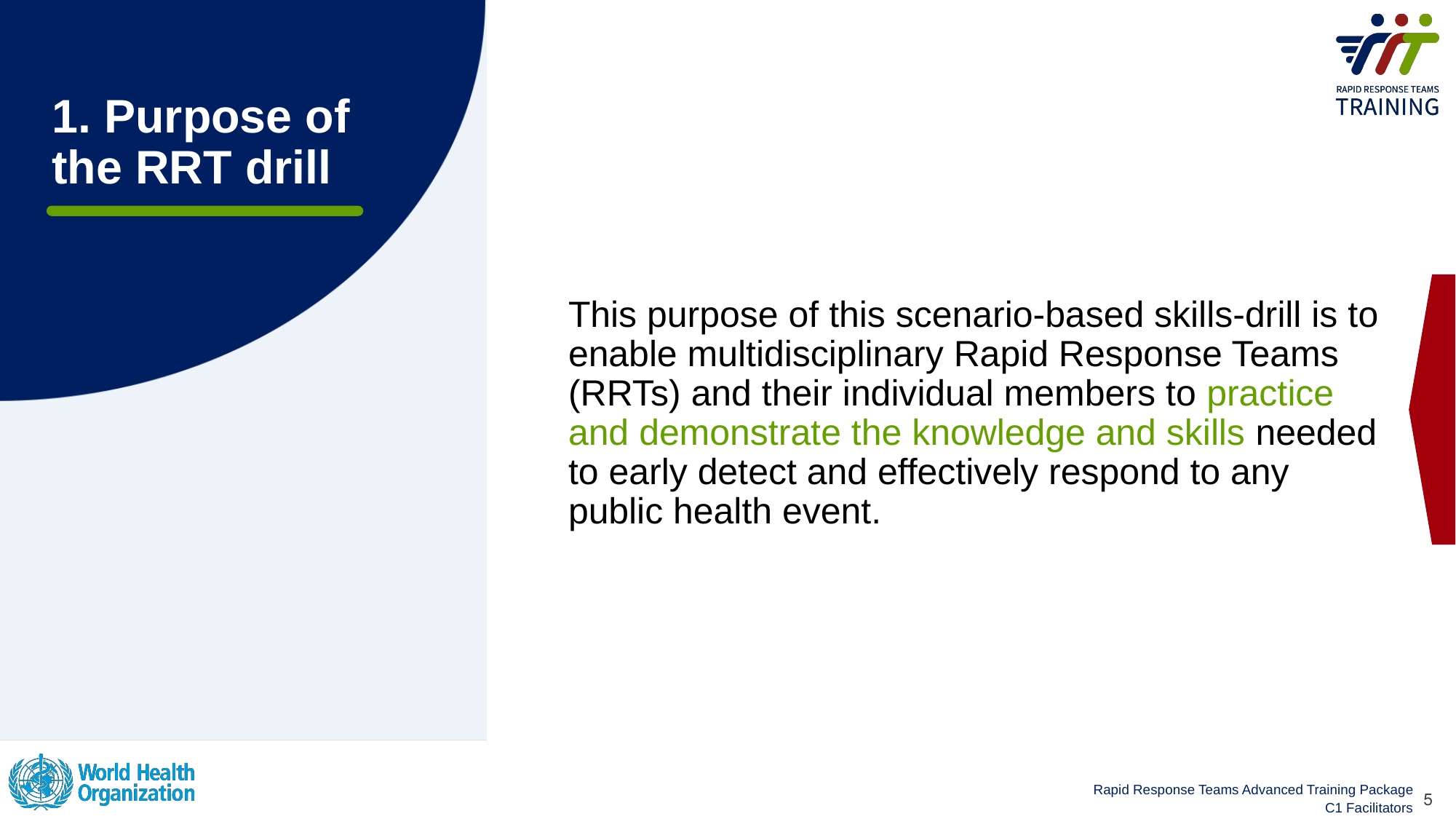

# 1. Purpose of the RRT drill
This purpose of this scenario-based skills-drill is to enable multidisciplinary Rapid Response Teams (RRTs) and their individual members to practice and demonstrate the knowledge and skills needed to early detect and effectively respond to any public health event.